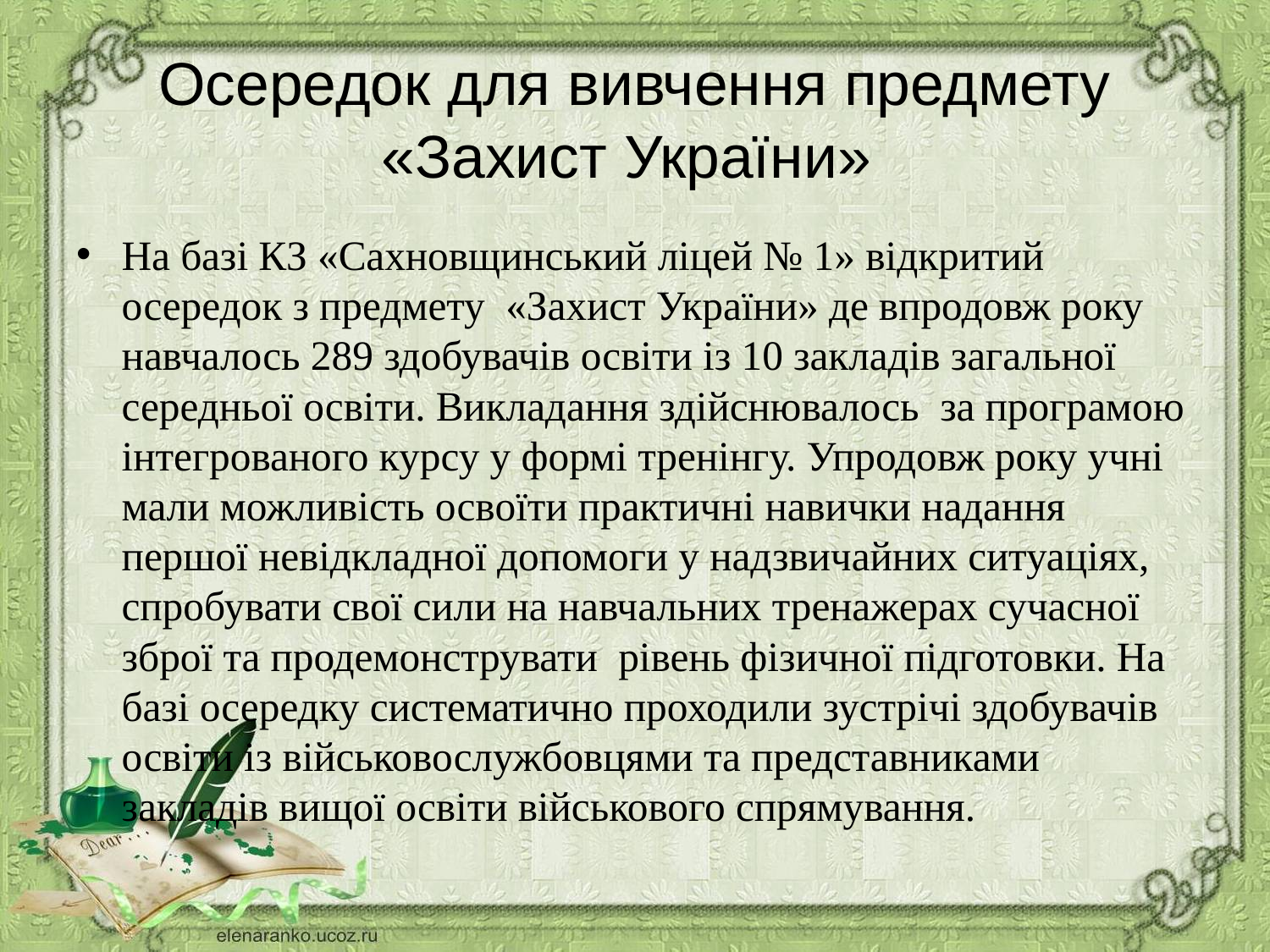

# Осередок для вивчення предмету «Захист України»
На базі КЗ «Сахновщинський ліцей № 1» відкритий осередок з предмету  «Захист України» де впродовж року навчалось 289 здобувачів освіти із 10 закладів загальної середньої освіти. Викладання здійснювалось  за програмою інтегрованого курсу у формі тренінгу. Упродовж року учні мали можливість освоїти практичні навички надання першої невідкладної допомоги у надзвичайних ситуаціях, спробувати свої сили на навчальних тренажерах сучасної зброї та продемонструвати  рівень фізичної підготовки. На базі осередку систематично проходили зустрічі здобувачів освіти із військовослужбовцями та представниками закладів вищої освіти військового спрямування.